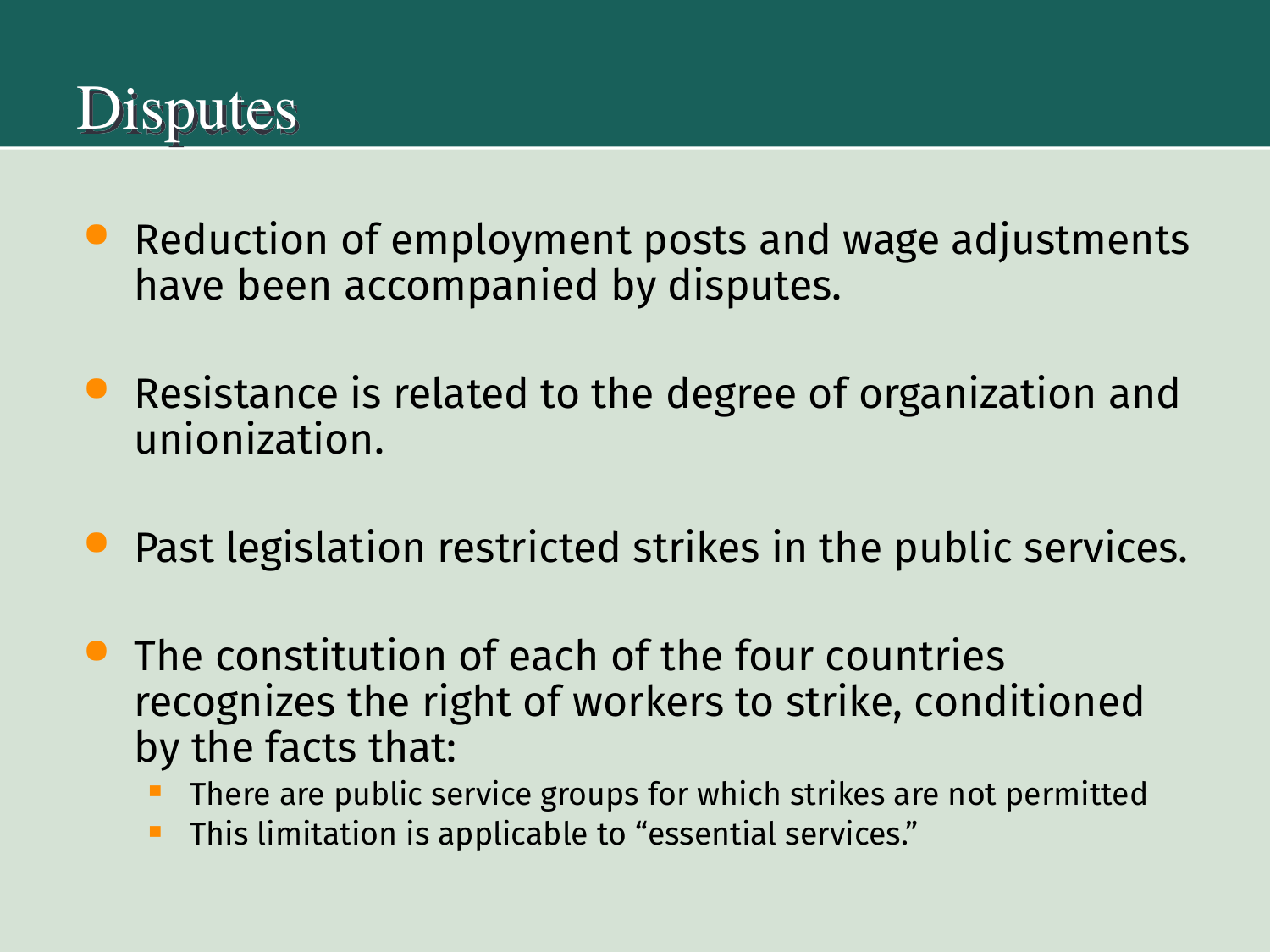

# Disputes
Reduction of employment posts and wage adjustments have been accompanied by disputes.

Resistance is related to the degree of organization and unionization.

Past legislation restricted strikes in the public services.

The constitution of each of the four countries recognizes the right of workers to strike, conditioned by the facts that:
There are public service groups for which strikes are not permitted
This limitation is applicable to “essential services.”